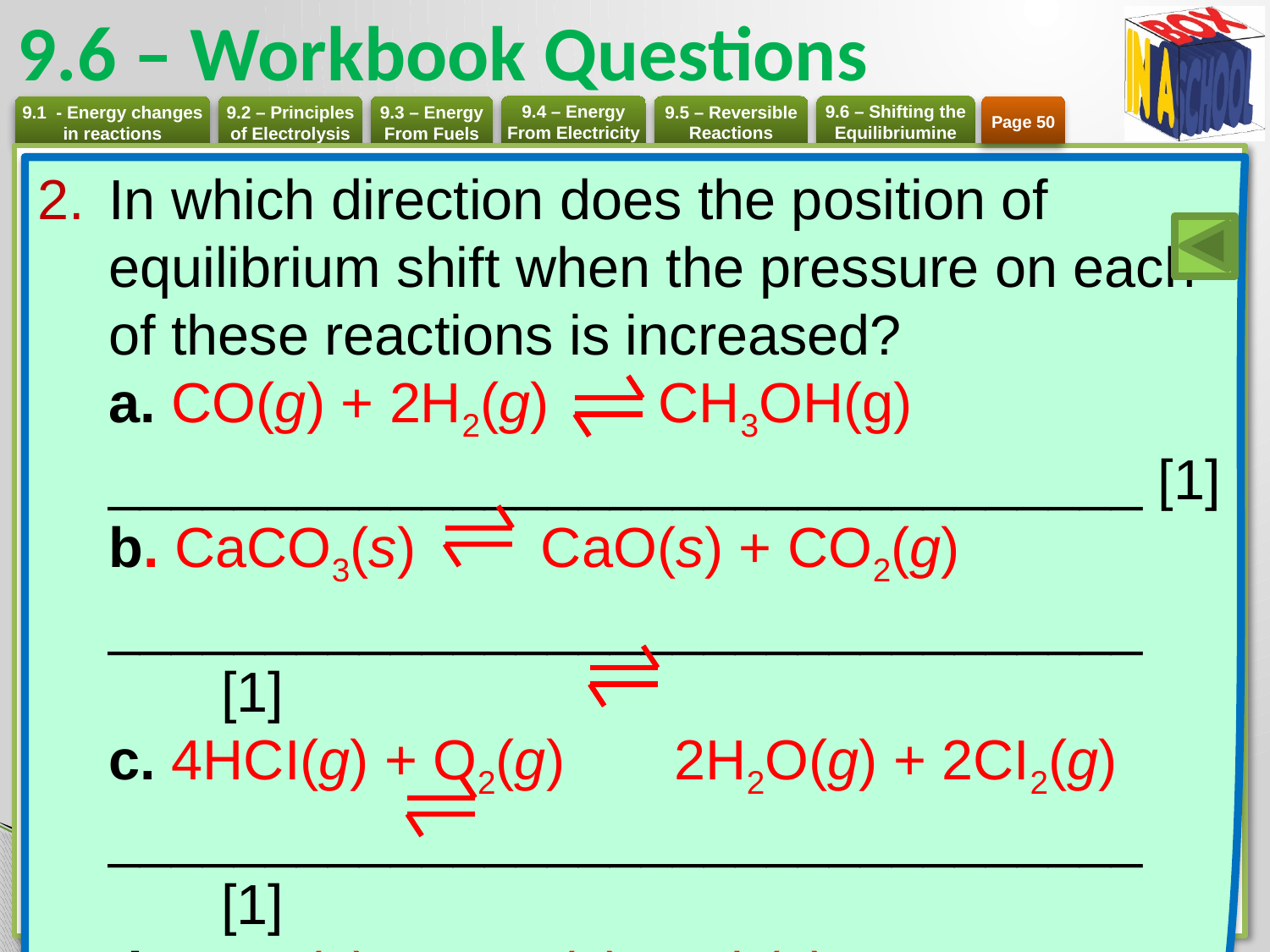

# 9.6 – Workbook Questions
Page 50
In which direction does the position of equilibrium shift when the pressure on each of these reactions is increased?
a. CO(g) + 2H2(g)       CH3OH(g) _________________________________ [1]
b. CaCO3(s)        CaO(s) + CO2(g) _________________________________ 	[1]
c. 4HCI(g) + O2(g)       2H2O(g) + 2CI2(g) _________________________________	[1]
d. 2HCI(g)        H2(g) + Cl2(g) _________________________________	[1]